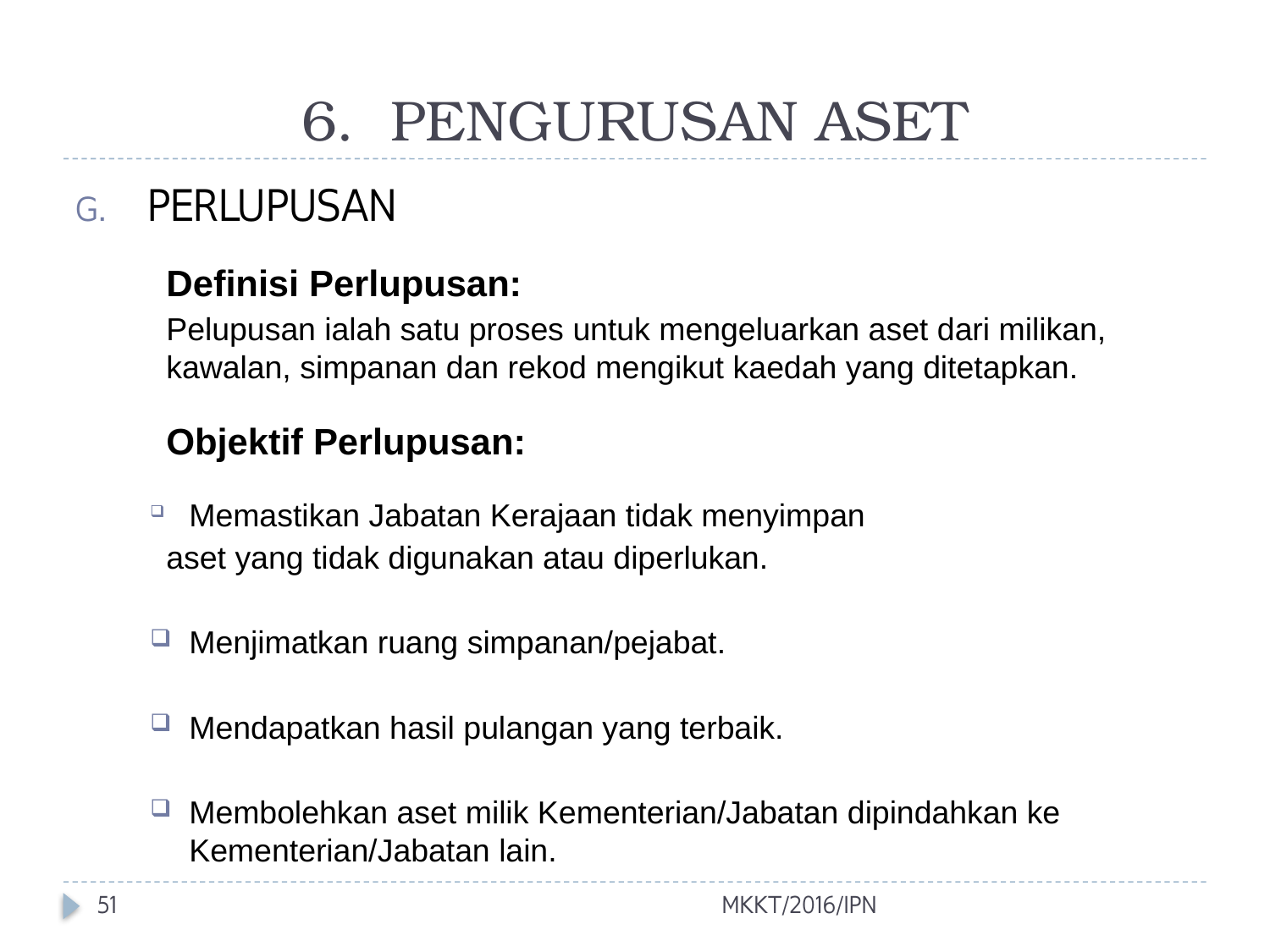

# 6.  PENGURUSAN ASET
PERLUPUSAN
Definisi Perlupusan:
Pelupusan ialah satu proses untuk mengeluarkan aset dari milikan, kawalan, simpanan dan rekod mengikut kaedah yang ditetapkan.

Objektif Perlupusan:

	Memastikan Jabatan Kerajaan tidak menyimpan
	aset yang tidak digunakan atau diperlukan.

	Menjimatkan ruang simpanan/pejabat.

	Mendapatkan hasil pulangan yang terbaik.

	Membolehkan aset milik Kementerian/Jabatan dipindahkan ke 	Kementerian/Jabatan lain.

51
MKKT/2016/IPN